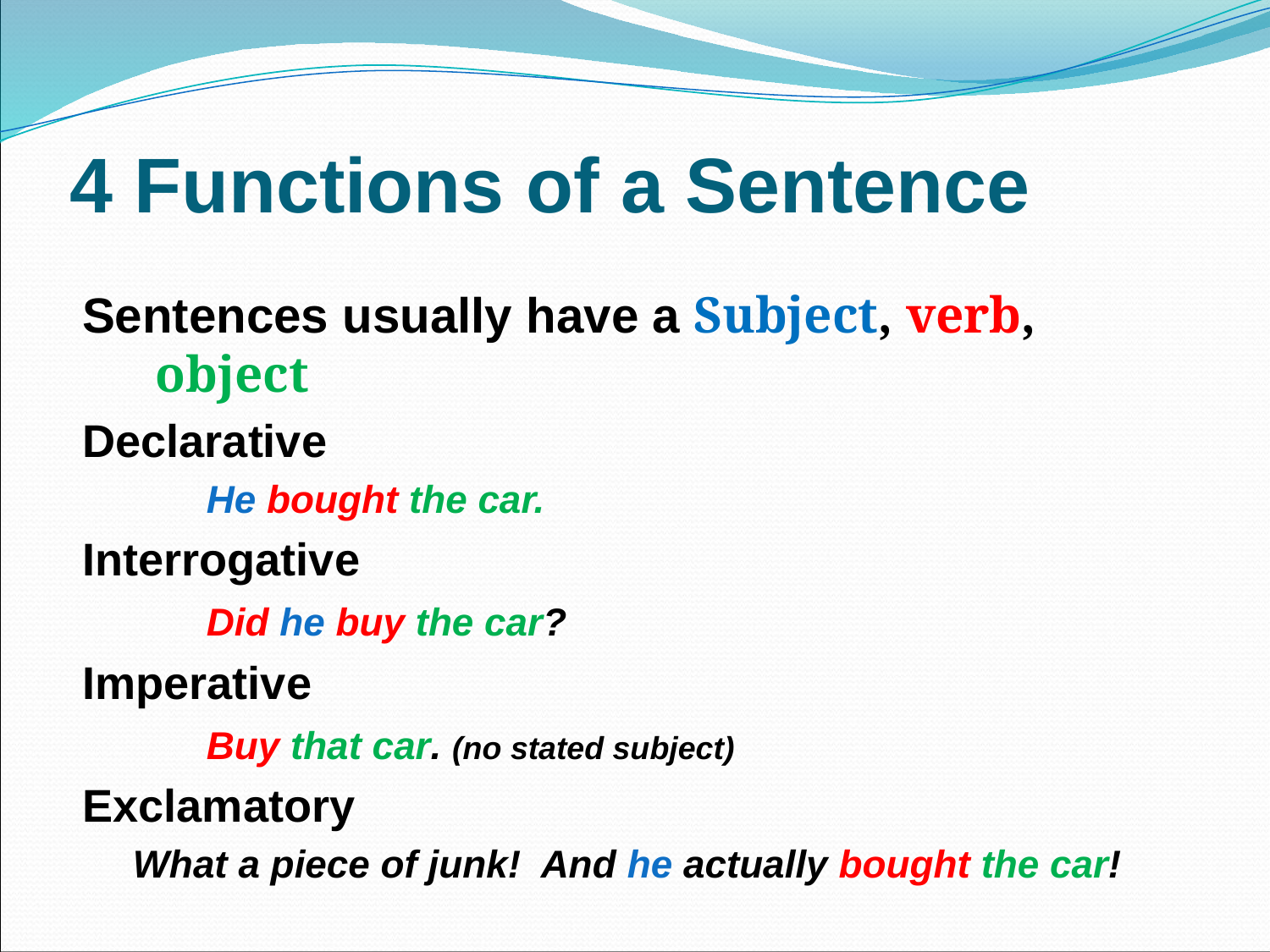

# 4 Functions of a Sentence
Sentences usually have a Subject, verb, object
Declarative
	He bought the car.
Interrogative
	Did he buy the car?
Imperative
	Buy that car. (no stated subject)
Exclamatory
What a piece of junk!  And he actually bought the car!